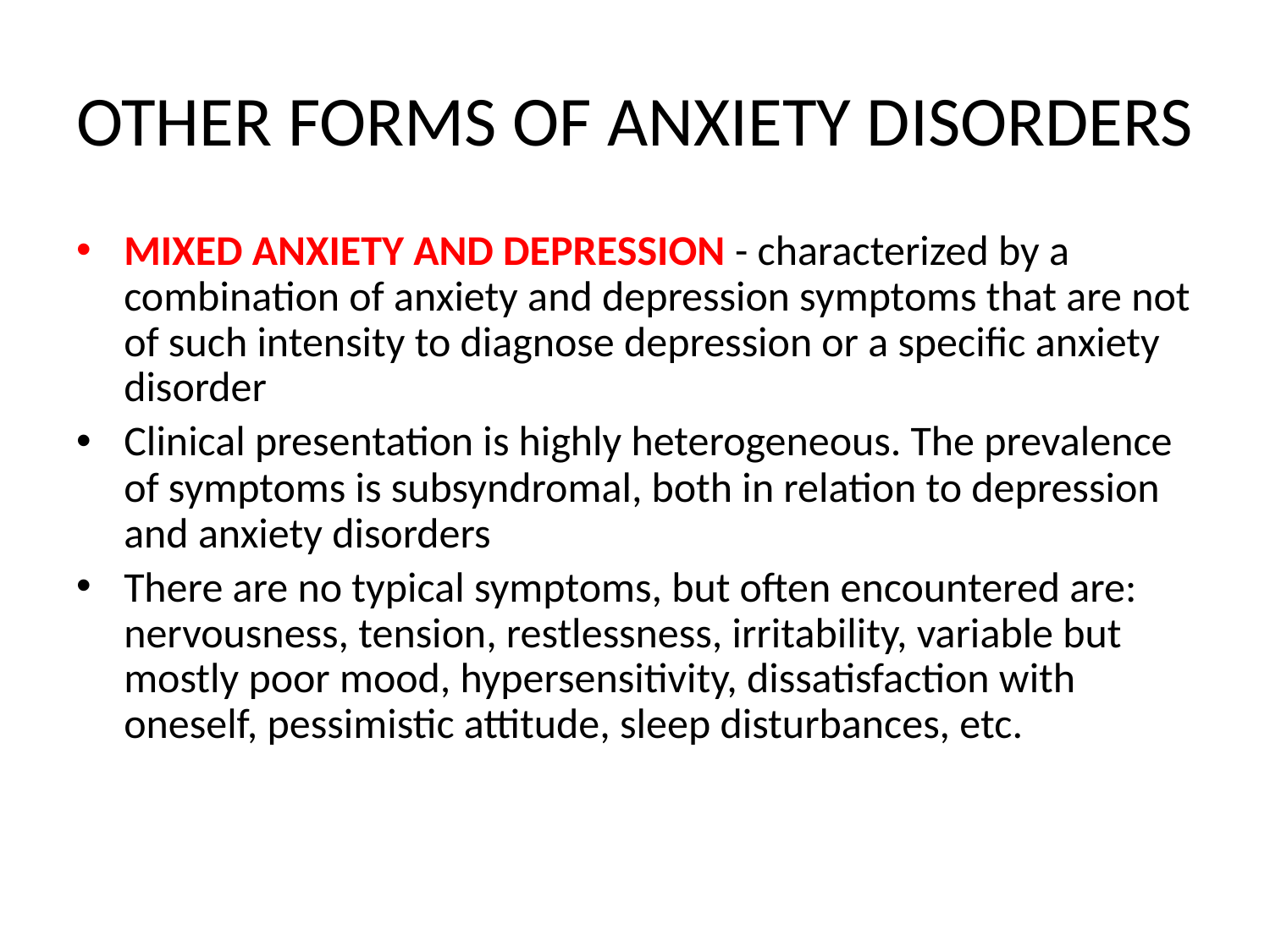

# OTHER FORMS OF ANXIETY DISORDERS
MIXED ANXIETY AND DEPRESSION - characterized by a combination of anxiety and depression symptoms that are not of such intensity to diagnose depression or a specific anxiety disorder
Clinical presentation is highly heterogeneous. The prevalence of symptoms is subsyndromal, both in relation to depression and anxiety disorders
There are no typical symptoms, but often encountered are: nervousness, tension, restlessness, irritability, variable but mostly poor mood, hypersensitivity, dissatisfaction with oneself, pessimistic attitude, sleep disturbances, etc.